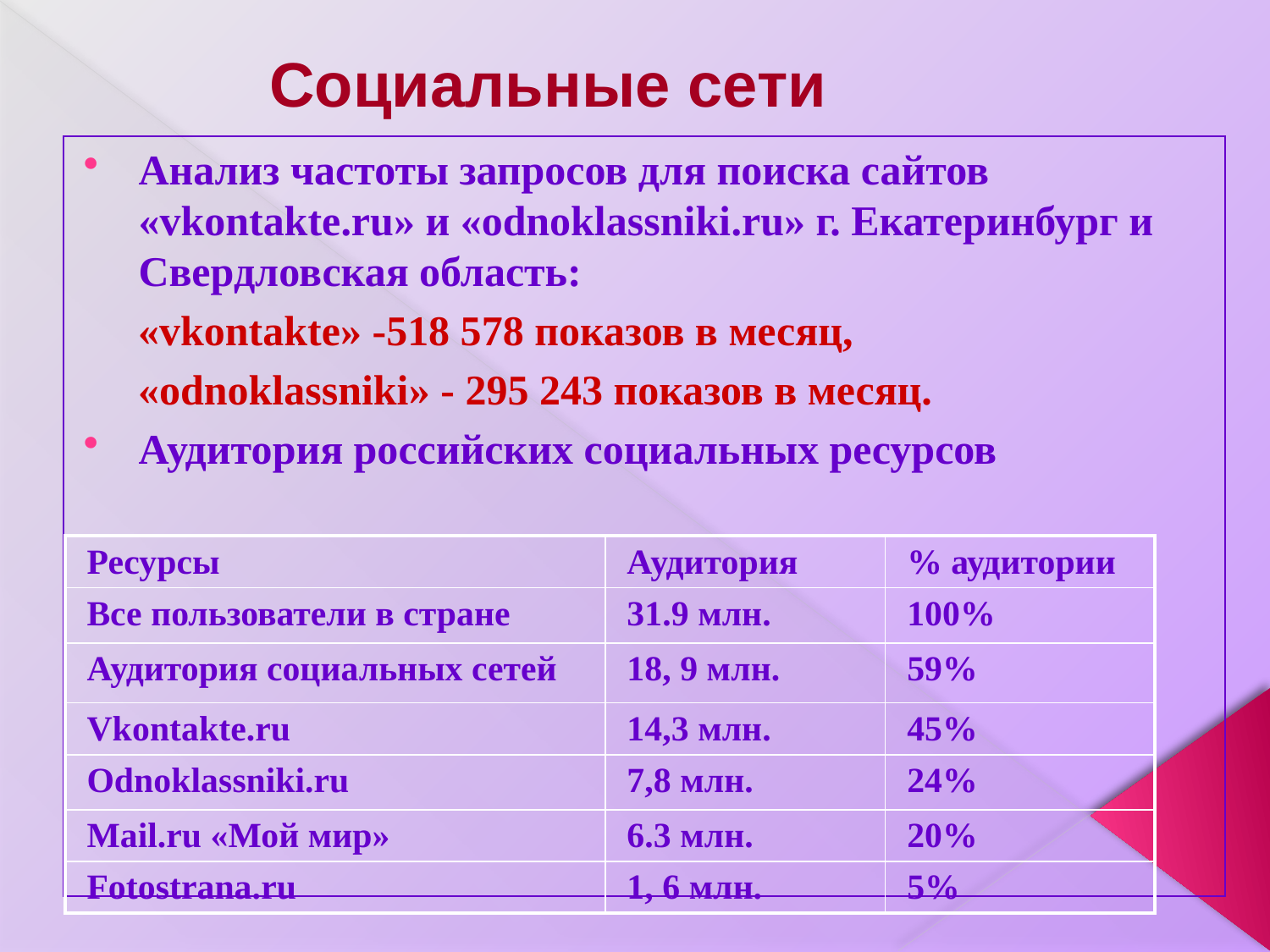

Социальные сети
Анализ частоты запросов для поиска сайтов «vkontakte.ru» и «odnoklassniki.ru» г. Екатеринбург и Свердловская область:
     «vkontaktе» -518 578 показов в месяц,
     «odnoklassniki» - 295 243 показов в месяц.
Аудитория российских социальных ресурсов

| Ресурсы | Аудитория | % аудитории |
| --- | --- | --- |
| Все пользователи в стране | 31.9 млн. | 100% |
| Аудитория социальных сетей | 18, 9 млн. | 59% |
| Vkontakte.ru | 14,3 млн. | 45% |
| Odnoklassniki.ru | 7,8 млн. | 24% |
| Mail.ru «Мой мир» | 6.3 млн. | 20% |
| Fotostrana.ru | 1, 6 млн. | 5% |